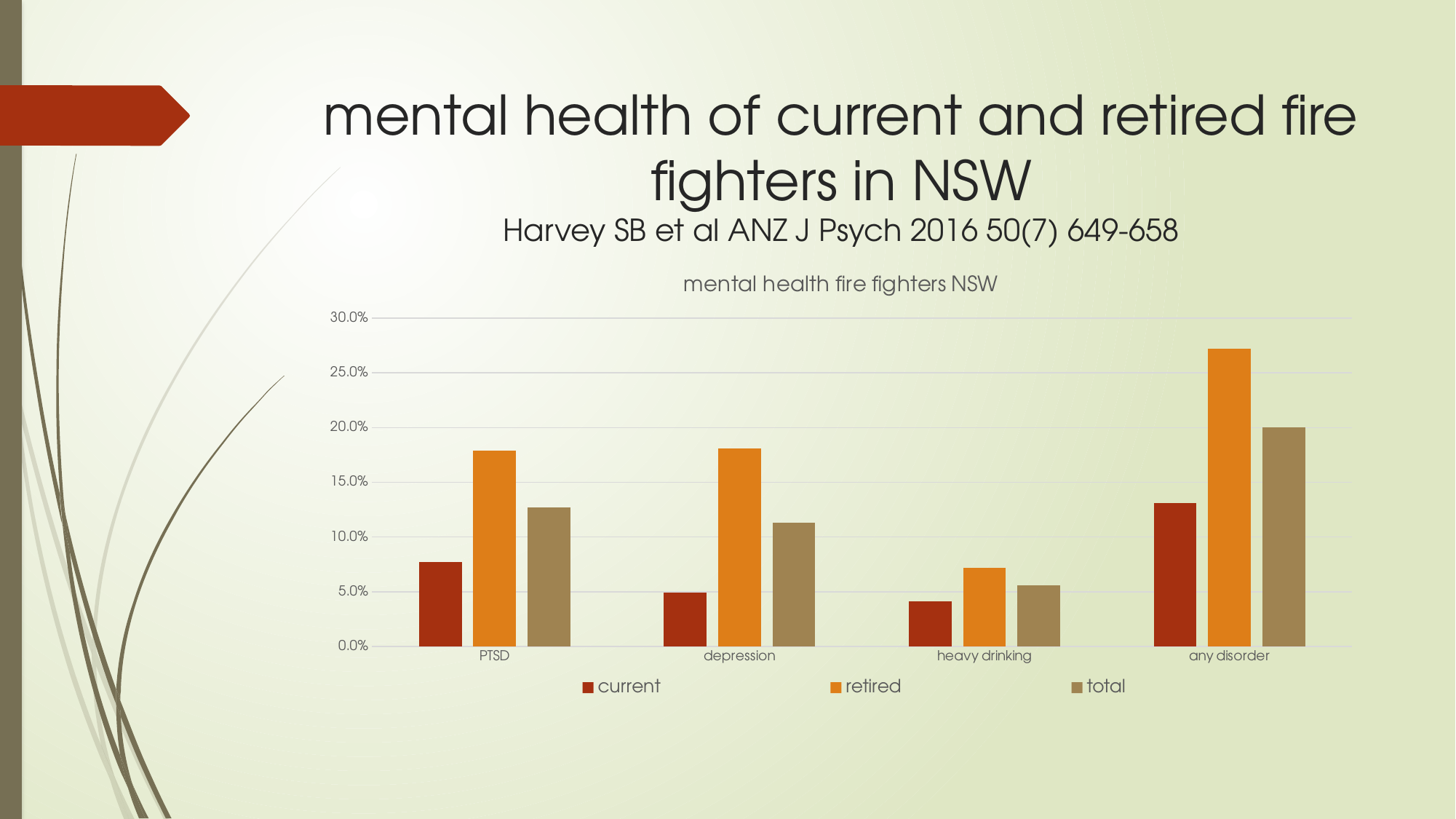

# mental health of current and retired fire fighters in NSW Harvey SB et al ANZ J Psych 2016 50(7) 649-658

### Chart: mental health fire fighters NSW

| Category | current | retired | total |
|---|---|---|---|
| PTSD | 0.077 | 0.179 | 0.127 |
| depression | 0.049 | 0.181 | 0.113 |
| heavy drinking | 0.041 | 0.072 | 0.056 |
| any disorder | 0.131 | 0.272 | 0.2 |